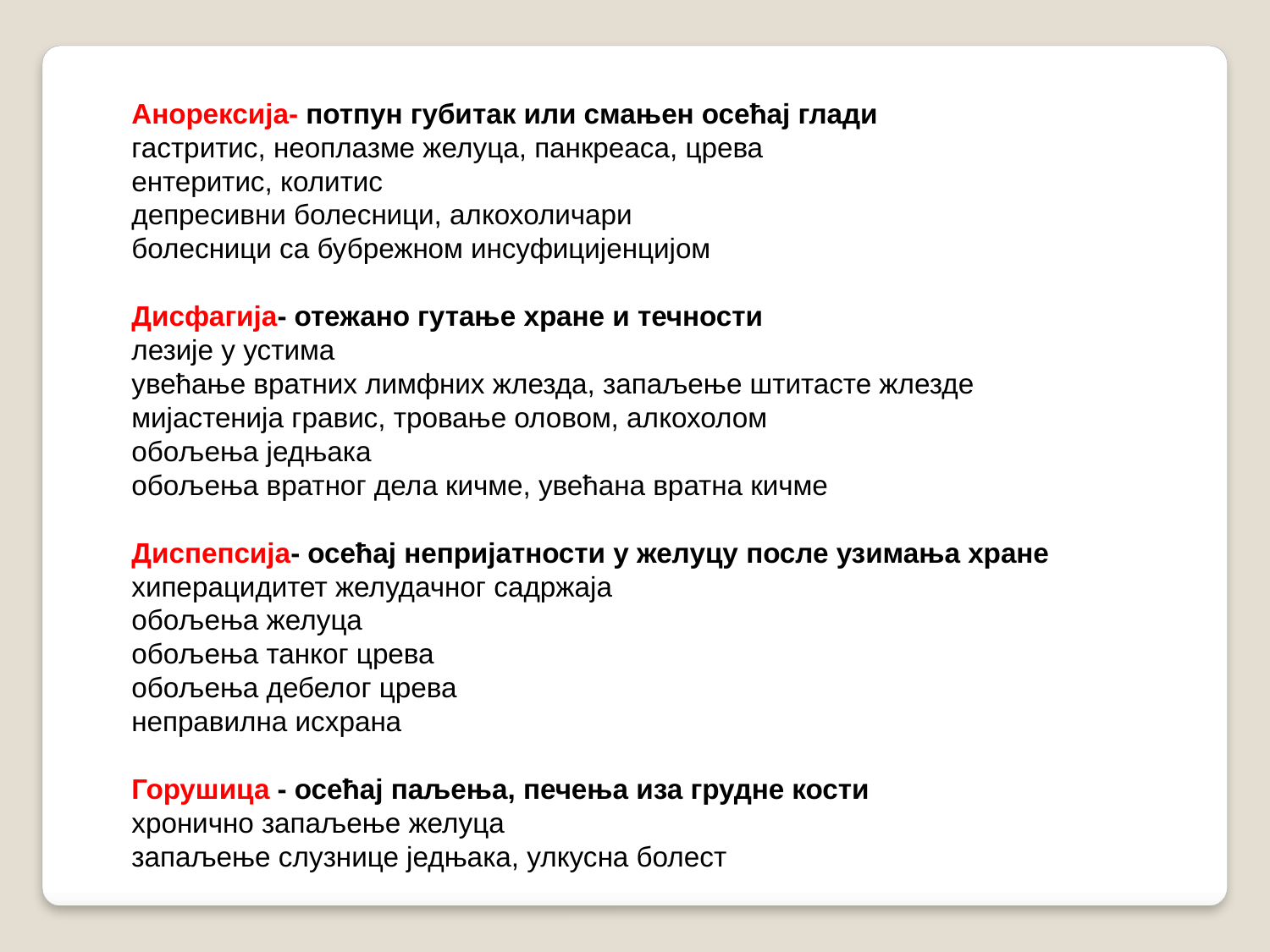

Анорексија- потпун губитак или смањен осећај глади
гастритис, неоплазме желуца, панкреаса, црева
ентеритис, колитис
депресивни болесници, алкохоличари
болесници са бубрежном инсуфицијенцијом

Дисфагија- отежано гутање хране и течности
лезије у устима
увећање вратних лимфних жлезда, запаљење штитасте жлезде
мијастенија гравис, тровање оловом, алкохолом
обољења једњака
обољења вратног дела кичме, увећана вратна кичме

Диспепсија- осећај непријатности у желуцу после узимања хране
хиперацидитет желудачног садржаја
обољења желуца
обољења танког црева
обољења дебелог црева
неправилна исхрана

Горушица - осећај паљења, печења иза грудне кости
хронично запаљење желуца
запаљење слузнице једњака, улкусна болест